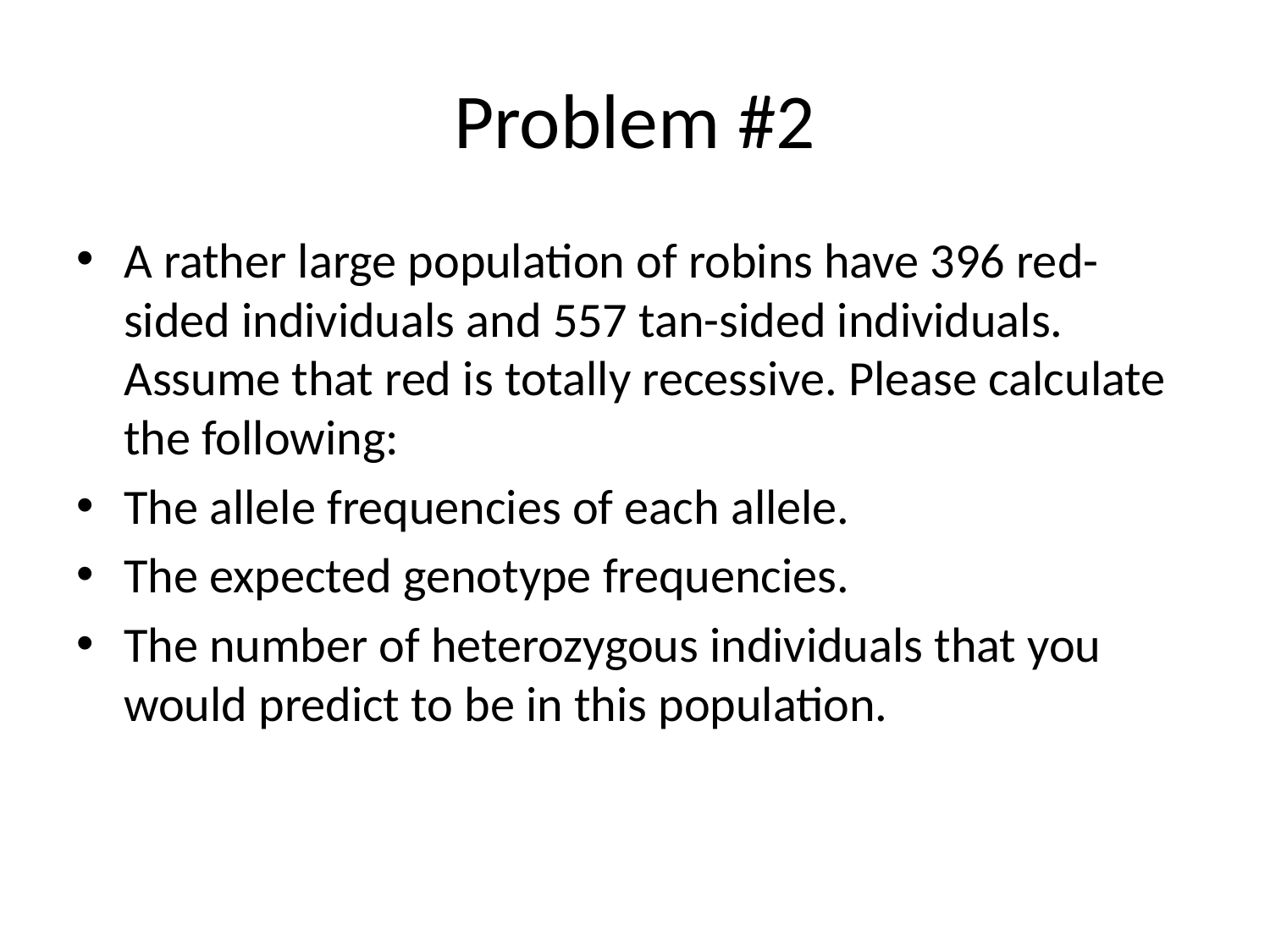

# Problem #2
A rather large population of robins have 396 red-sided individuals and 557 tan-sided individuals. Assume that red is totally recessive. Please calculate the following:
The allele frequencies of each allele.
The expected genotype frequencies.
The number of heterozygous individuals that you would predict to be in this population.